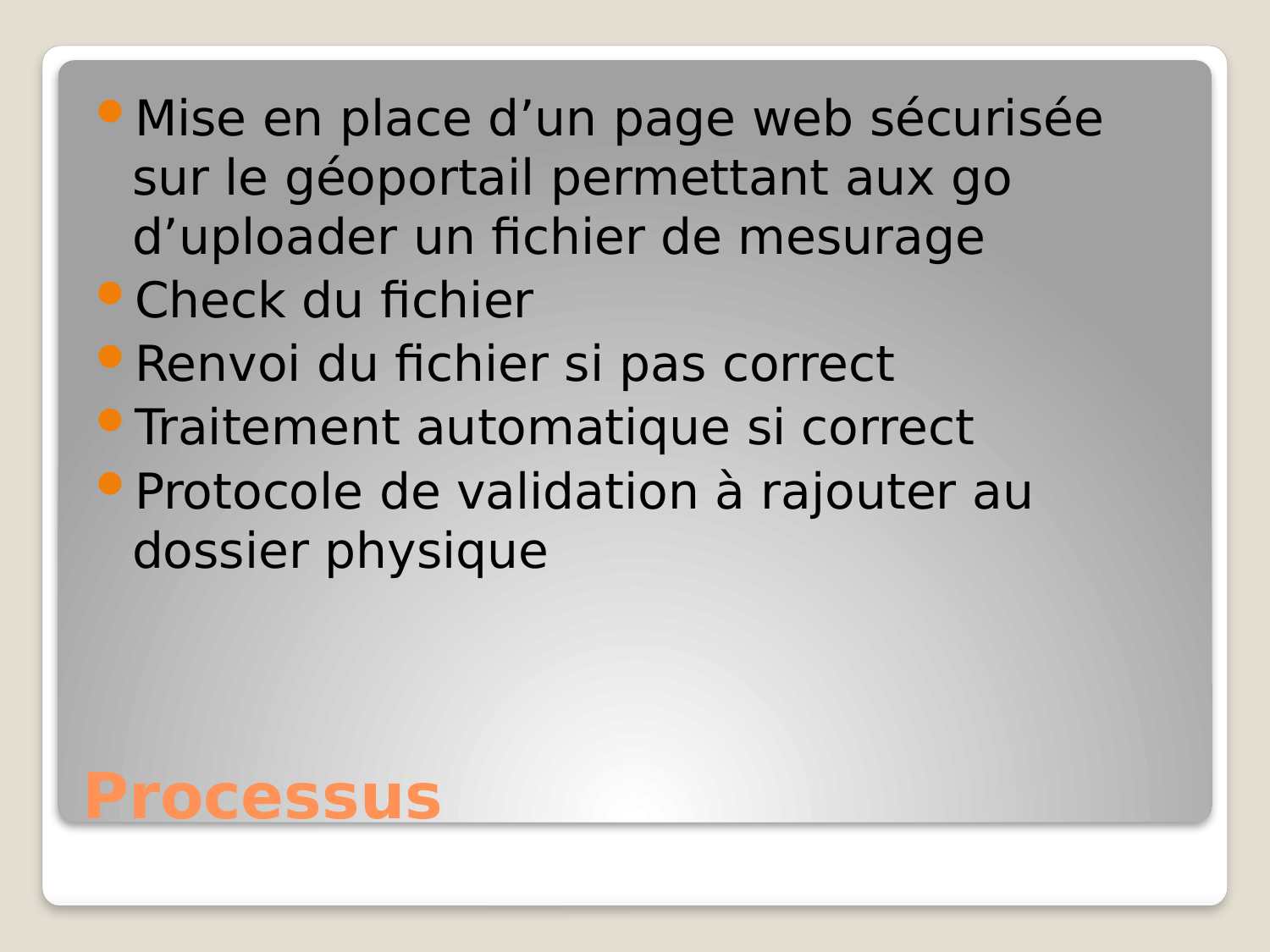

Mise en place d’un page web sécurisée sur le géoportail permettant aux go d’uploader un fichier de mesurage
Check du fichier
Renvoi du fichier si pas correct
Traitement automatique si correct
Protocole de validation à rajouter au dossier physique
# Processus